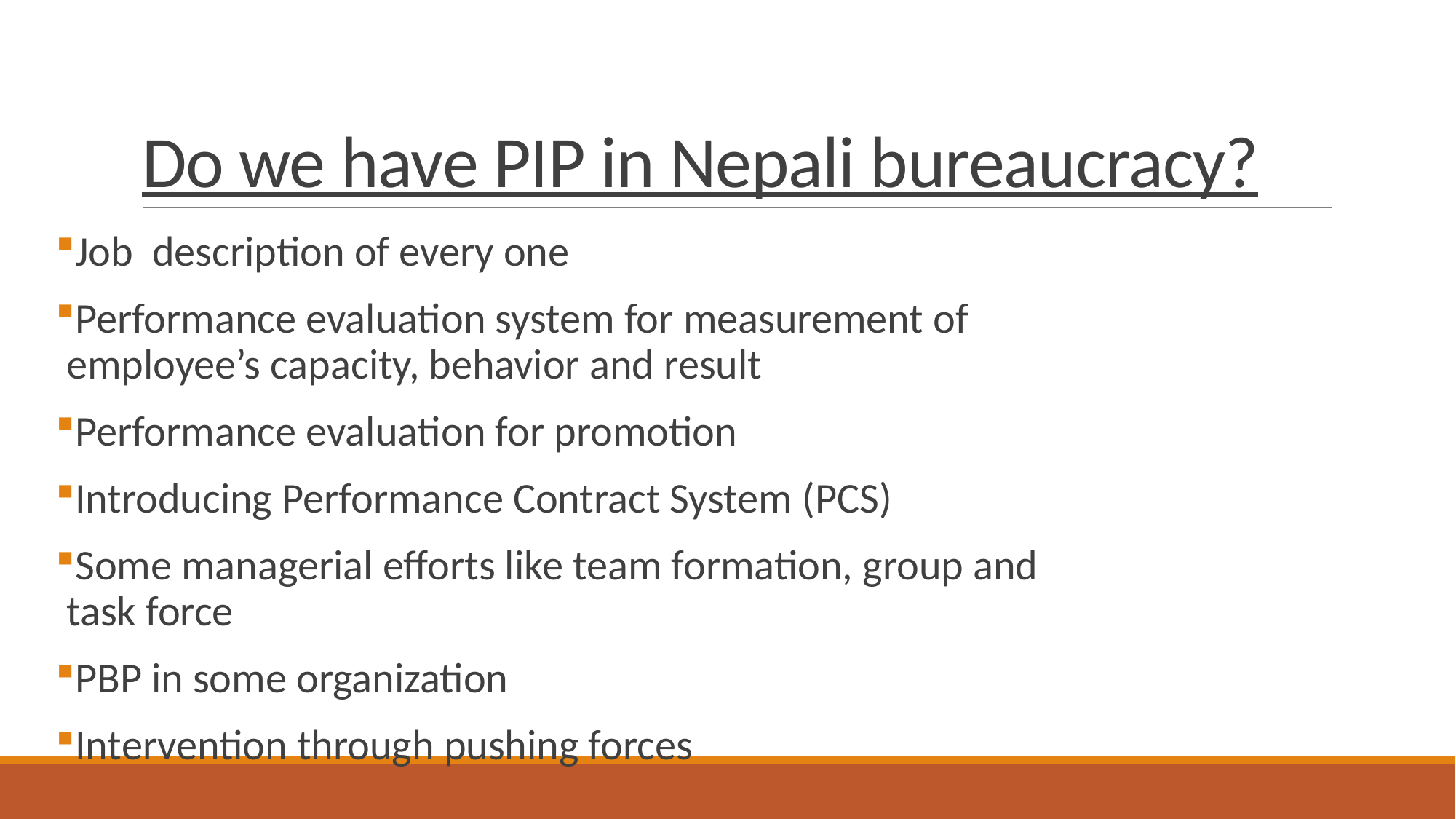

# Do we have PIP in Nepali bureaucracy?

Job  description of every one
Performance evaluation system for measurement of employee’s capacity, behavior and result
Performance evaluation for promotion
Introducing Performance Contract System (PCS)
Some managerial efforts like team formation, group and task force
PBP in some organization
Intervention through pushing forces